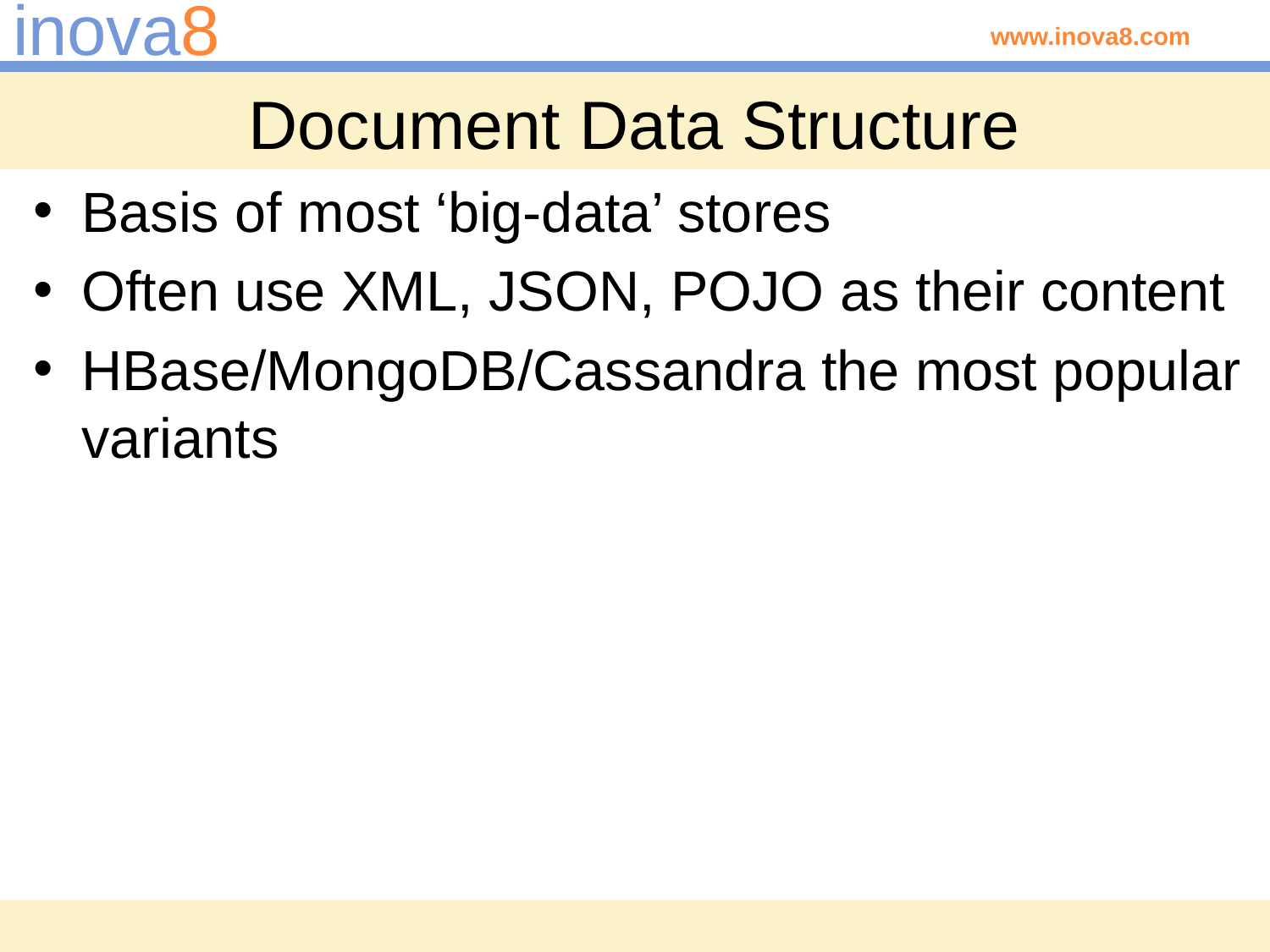

# Document Data Structure
Basis of most ‘big-data’ stores
Often use XML, JSON, POJO as their content
HBase/MongoDB/Cassandra the most popular variants